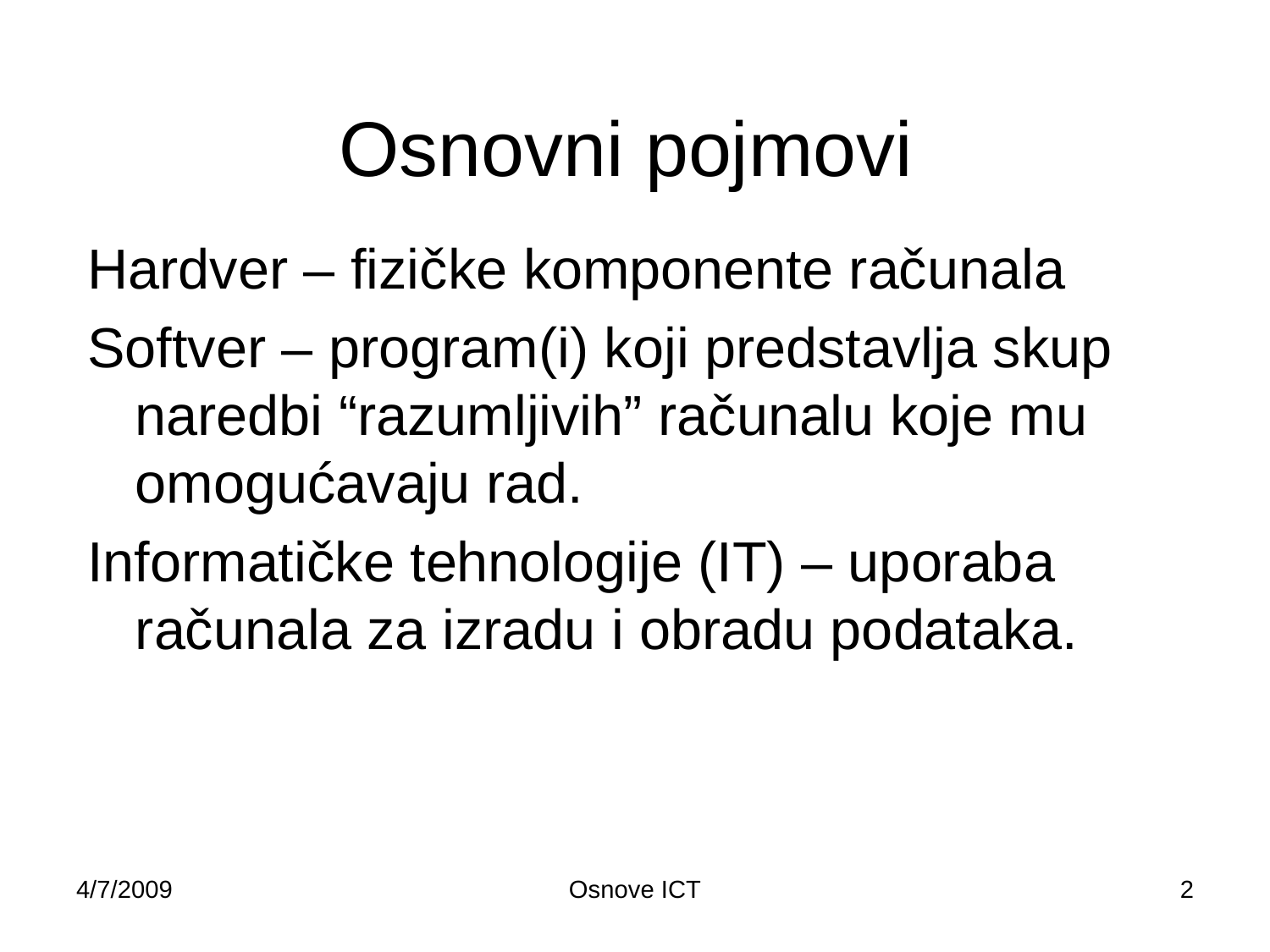

# Osnovni pojmovi
Hardver – fizičke komponente računala
Softver – program(i) koji predstavlja skup naredbi “razumljivih” računalu koje mu omogućavaju rad.
Informatičke tehnologije (IT) – uporaba računala za izradu i obradu podataka.
4/7/2009
Osnove ICT
2